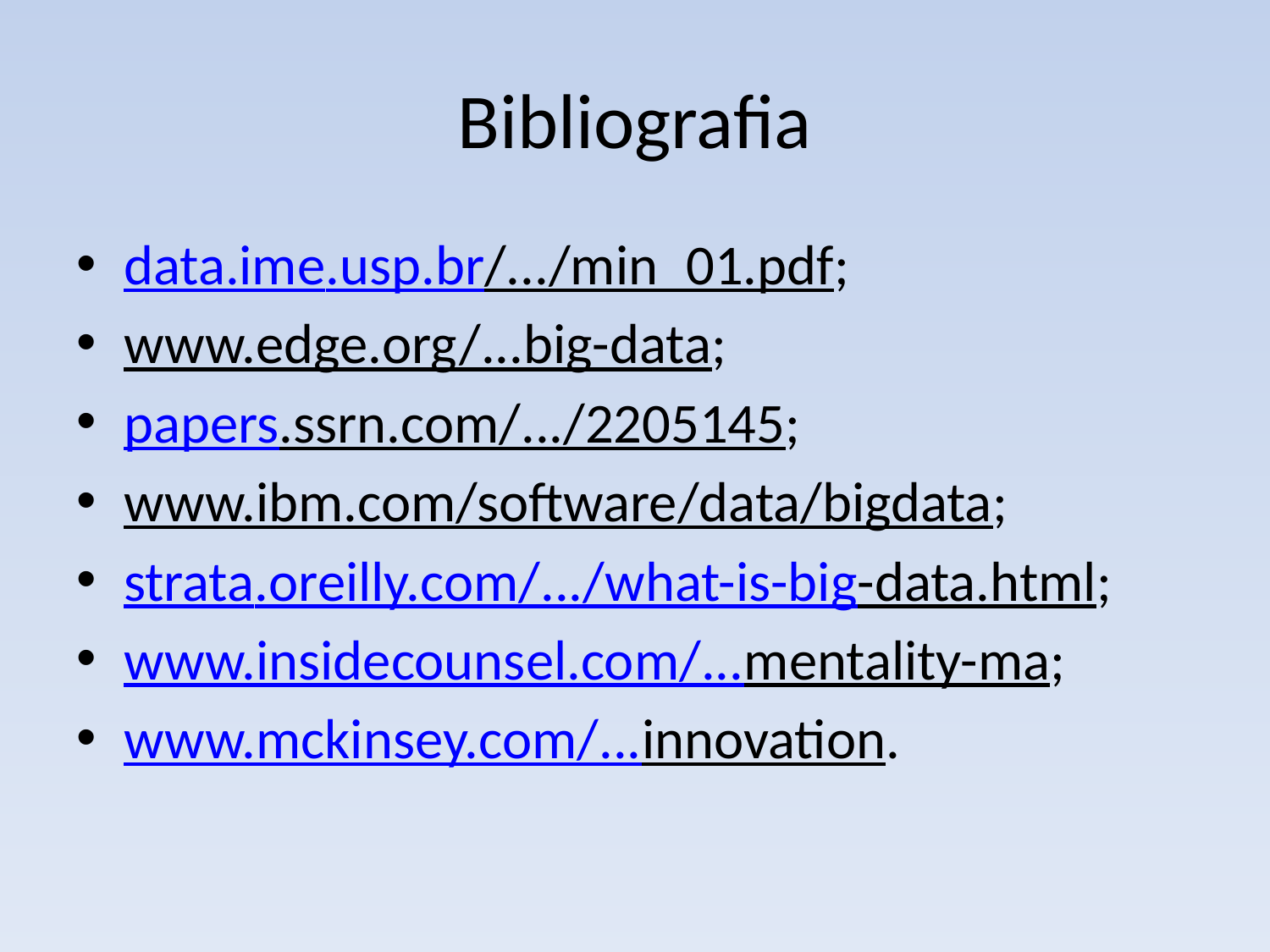

# Bibliografia
data.ime.usp.br/.../min_01.pdf;
www.edge.org/...big-data;
papers.ssrn.com/.../2205145;
www.ibm.com/software/data/bigdata;
strata.oreilly.com/.../what-is-big-data.html;
www.insidecounsel.com/...mentality-ma;
www.mckinsey.com/...innovation.